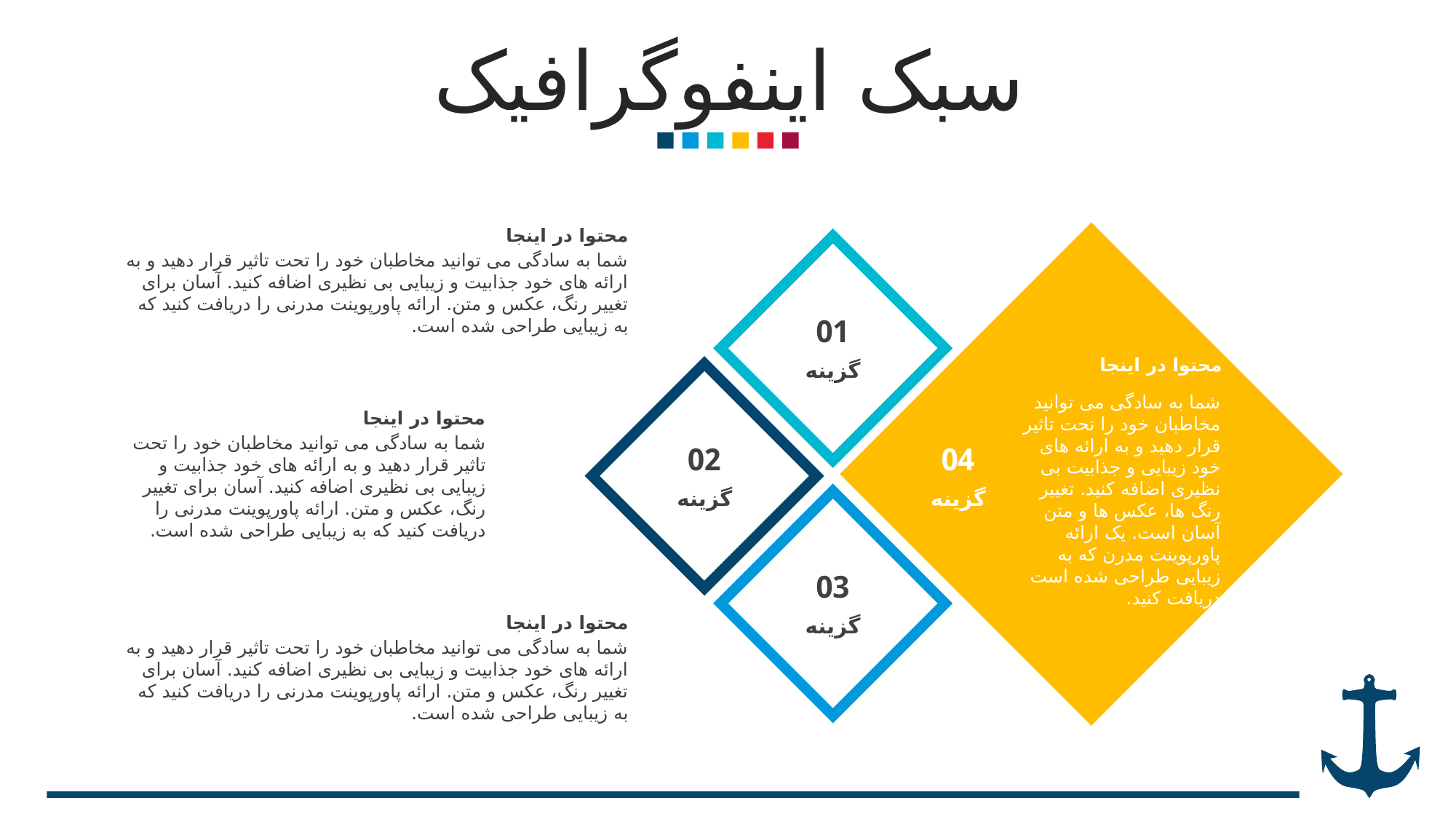

سبک اینفوگرافیک
محتوا در اینجا
شما به سادگی می توانید مخاطبان خود را تحت تاثیر قرار دهید و به ارائه های خود جذابیت و زیبایی بی نظیری اضافه کنید. آسان برای تغییر رنگ، عکس و متن. ارائه پاورپوینت مدرنی را دریافت کنید که به زیبایی طراحی شده است.

01
گزینه
محتوا در اینجا
شما به سادگی می توانید مخاطبان خود را تحت تاثیر قرار دهید و به ارائه های خود زیبایی و جذابیت بی نظیری اضافه کنید. تغییر رنگ ها، عکس ها و متن آسان است. یک ارائه پاورپوینت مدرن که به زیبایی طراحی شده است دریافت کنید.

محتوا در اینجا
شما به سادگی می توانید مخاطبان خود را تحت تاثیر قرار دهید و به ارائه های خود جذابیت و زیبایی بی نظیری اضافه کنید. آسان برای تغییر رنگ، عکس و متن. ارائه پاورپوینت مدرنی را دریافت کنید که به زیبایی طراحی شده است.
02
گزینه
04
گزینه

03
گزینه
محتوا در اینجا
شما به سادگی می توانید مخاطبان خود را تحت تاثیر قرار دهید و به ارائه های خود جذابیت و زیبایی بی نظیری اضافه کنید. آسان برای تغییر رنگ، عکس و متن. ارائه پاورپوینت مدرنی را دریافت کنید که به زیبایی طراحی شده است.